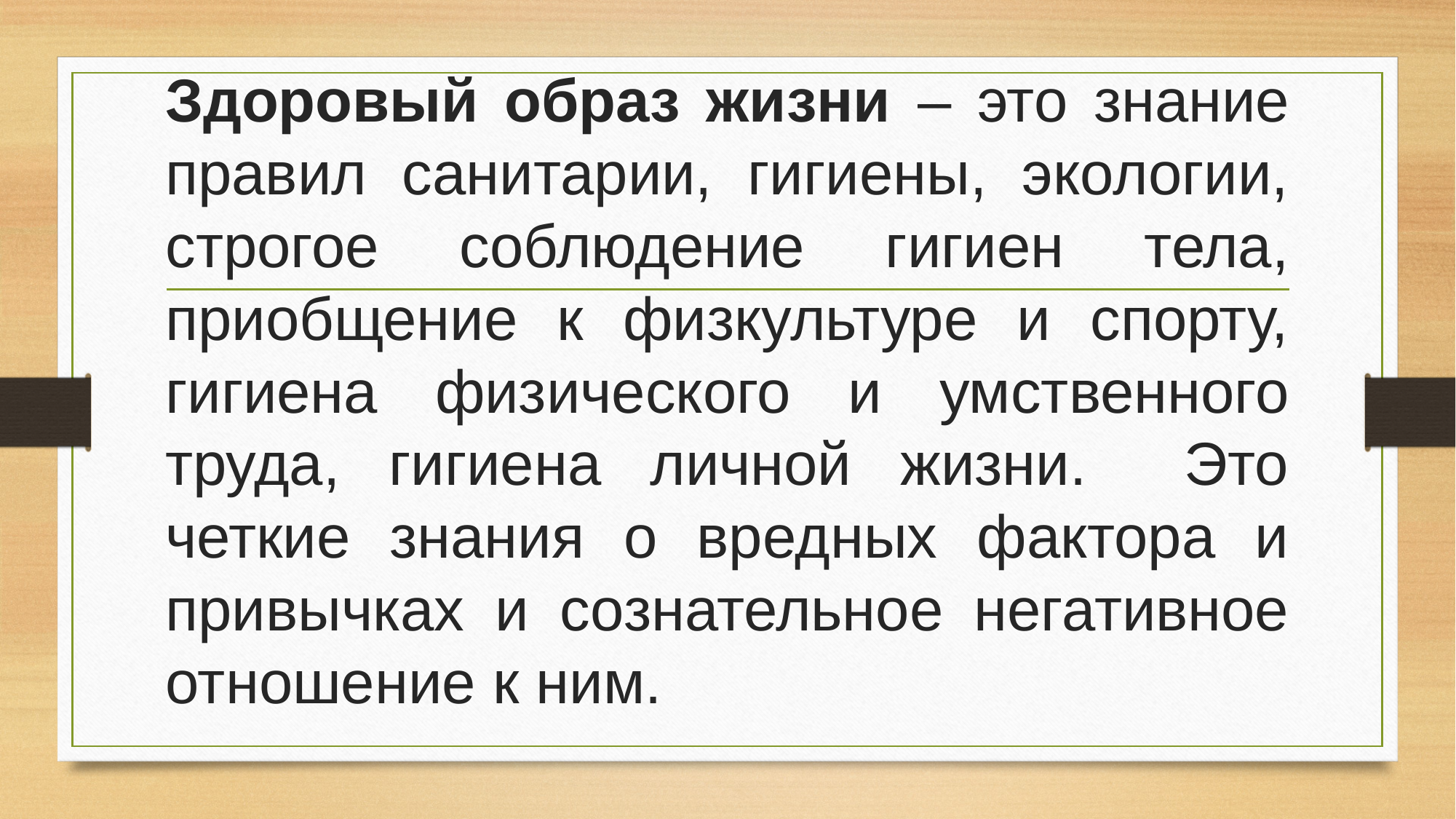

# Здоровый образ жизни – это знание правил санитарии, гигиены, экологии, строгое соблюдение гигиен тела, приобщение к физкультуре и спорту, гигиена физического и умственного труда, гигиена личной жизни.  Это четкие знания о вредных фактора и привычках и сознательное негативное отношение к ним.